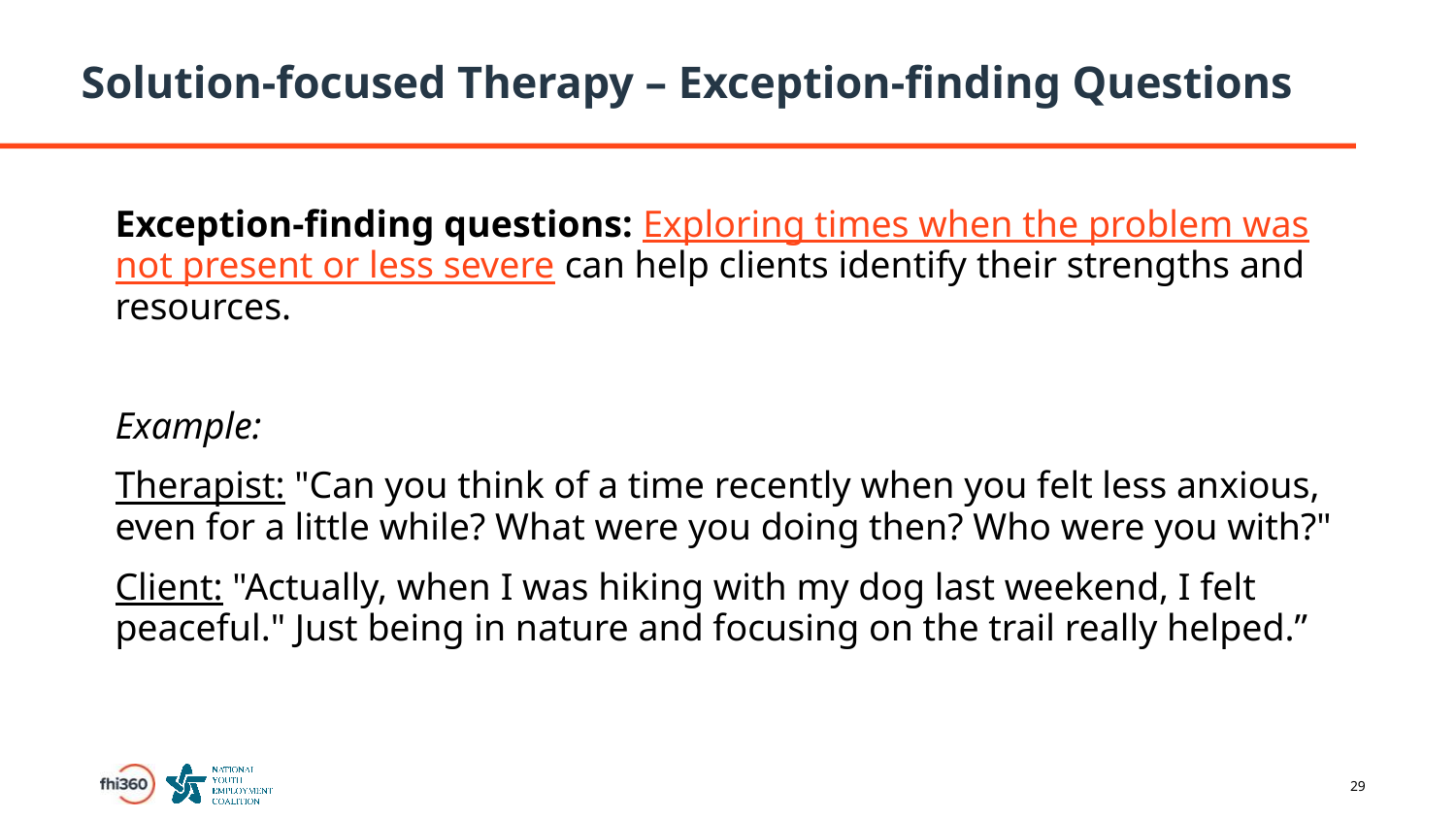

# Solution-focused Therapy – Exception-finding Questions
Exception-finding questions: Exploring times when the problem was not present or less severe can help clients identify their strengths and resources.

Example:
Therapist: "Can you think of a time recently when you felt less anxious, even for a little while? What were you doing then? Who were you with?"
Client: "Actually, when I was hiking with my dog last weekend, I felt peaceful." Just being in nature and focusing on the trail really helped.”